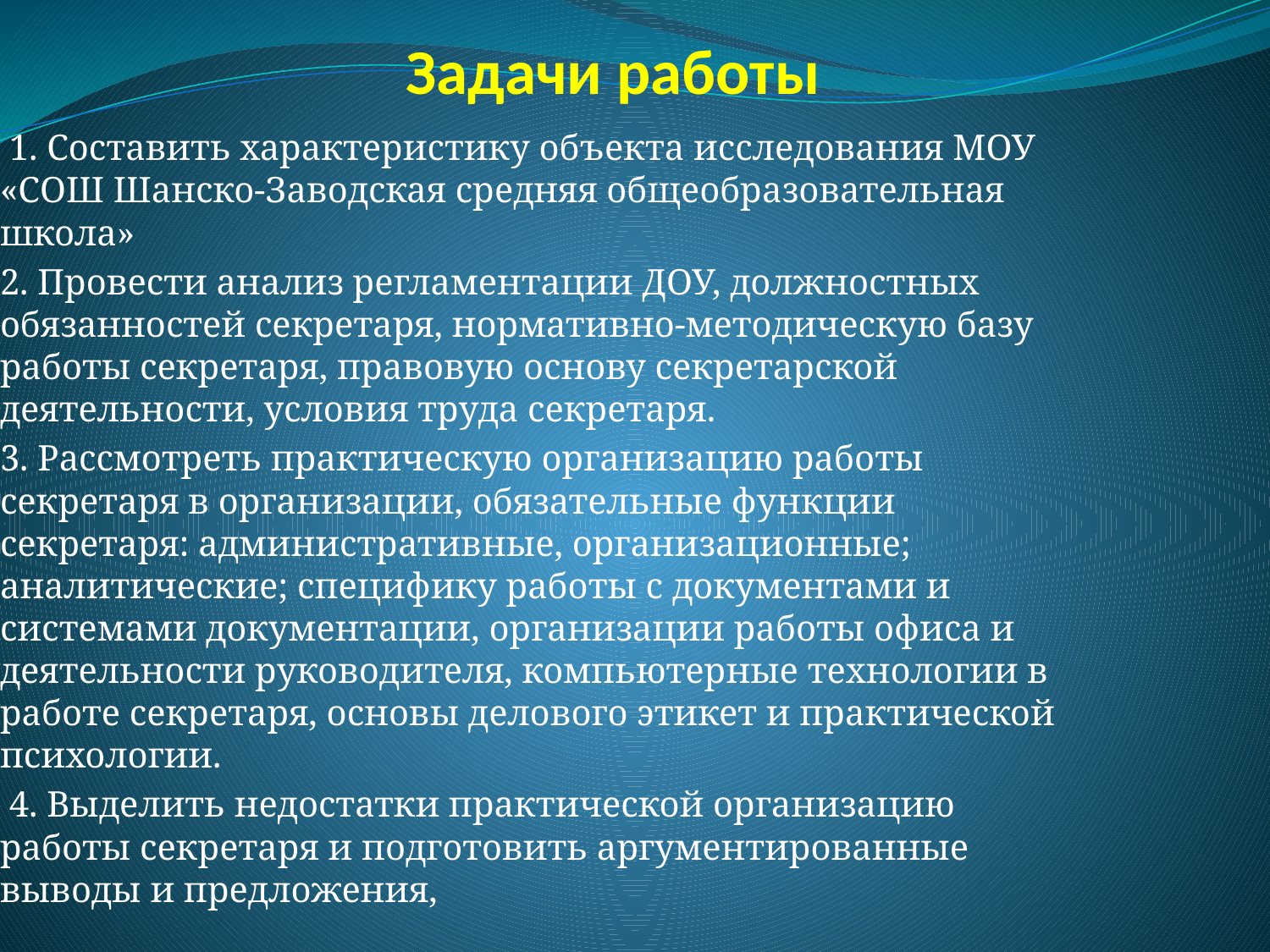

# Задачи работы
 1. Составить характеристику объекта исследования МОУ «СОШ Шанско-Заводская средняя общеобразовательная школа»
2. Провести анализ регламентации ДОУ, должностных обязанностей секретаря, нормативно-методическую базу работы секретаря, правовую основу секретарской деятельности, условия труда секретаря.
3. Рассмотреть практическую организацию работы секретаря в организации, обязательные функции секретаря: административные, организационные; аналитические; специфику работы с документами и системами документации, организации работы офиса и деятельности руководителя, компьютерные технологии в работе секретаря, основы делового этикет и практической психологии.
 4. Выделить недостатки практической организацию работы секретаря и подготовить аргументированные выводы и предложения,